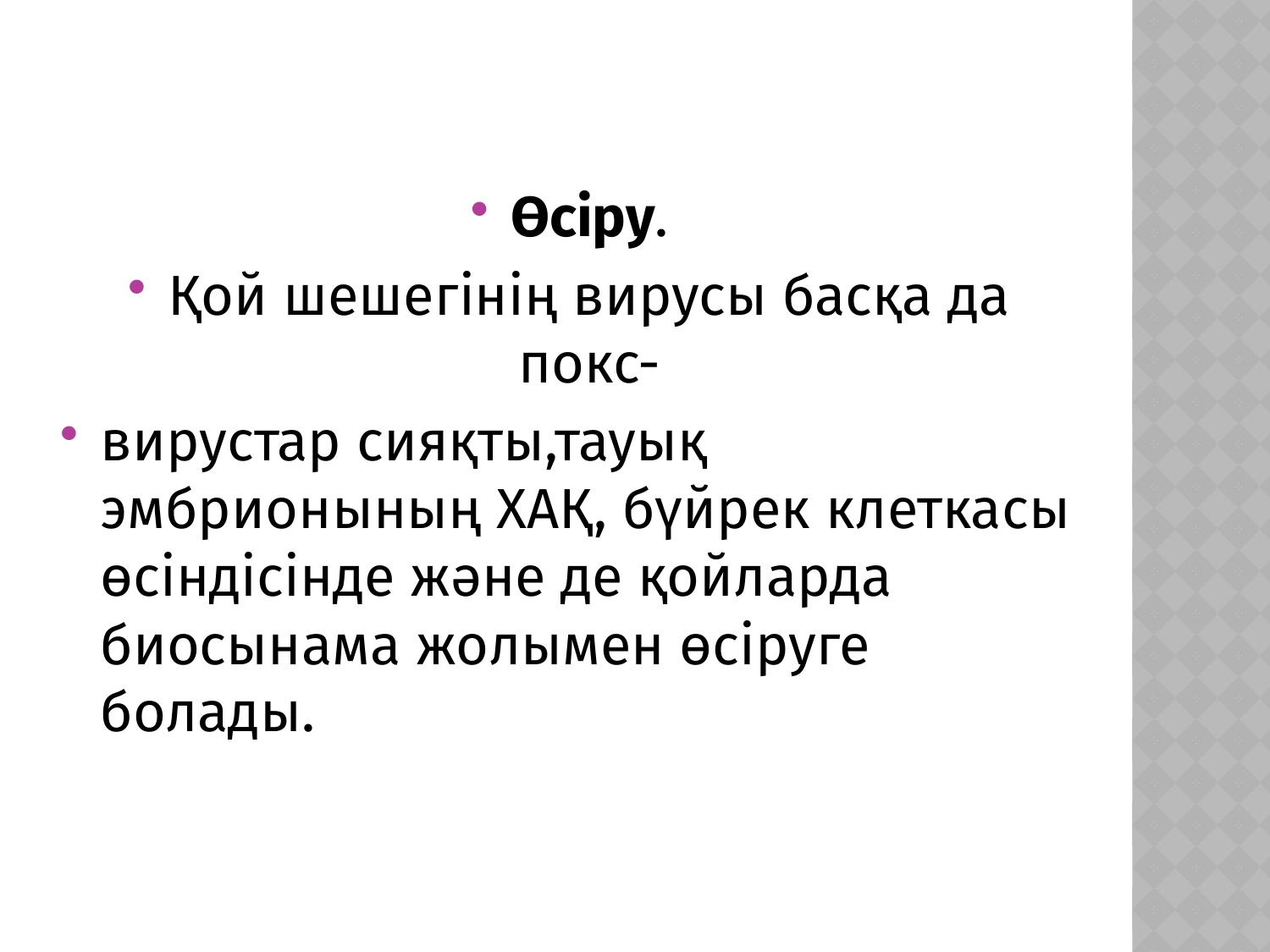

Өсіру.
Қой шешегінің вирусы басқа да покс-
вирустар сияқты,тауық эмбрионының ХАҚ, бүйрек клеткасы өсіндісінде және де қойларда биосынама жолымен өсіруге болады.